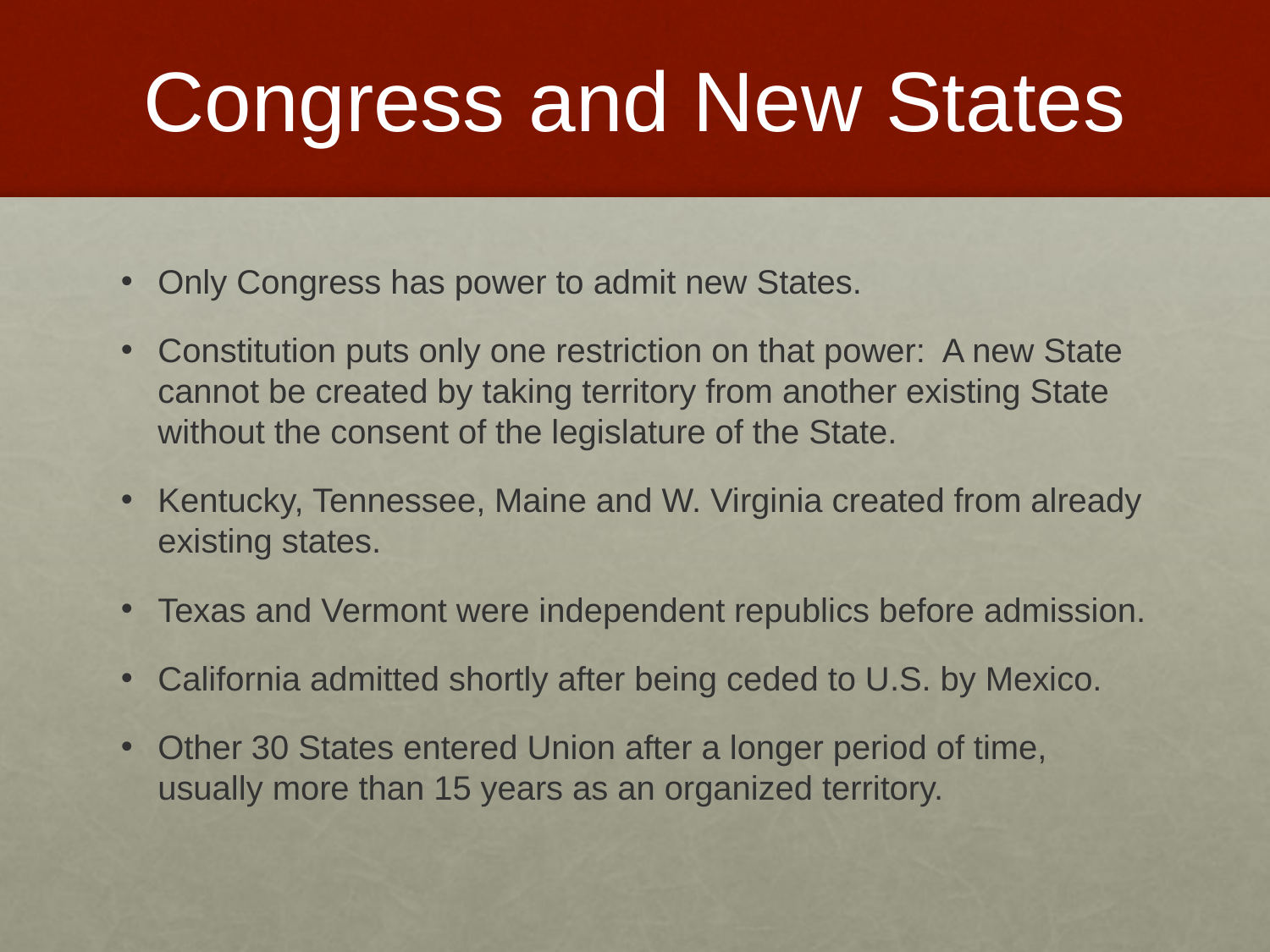

# Congress and New States
Only Congress has power to admit new States.
Constitution puts only one restriction on that power:  A new State cannot be created by taking territory from another existing State without the consent of the legislature of the State.
Kentucky, Tennessee, Maine and W. Virginia created from already existing states.
Texas and Vermont were independent republics before admission.
California admitted shortly after being ceded to U.S. by Mexico.
Other 30 States entered Union after a longer period of time, usually more than 15 years as an organized territory.